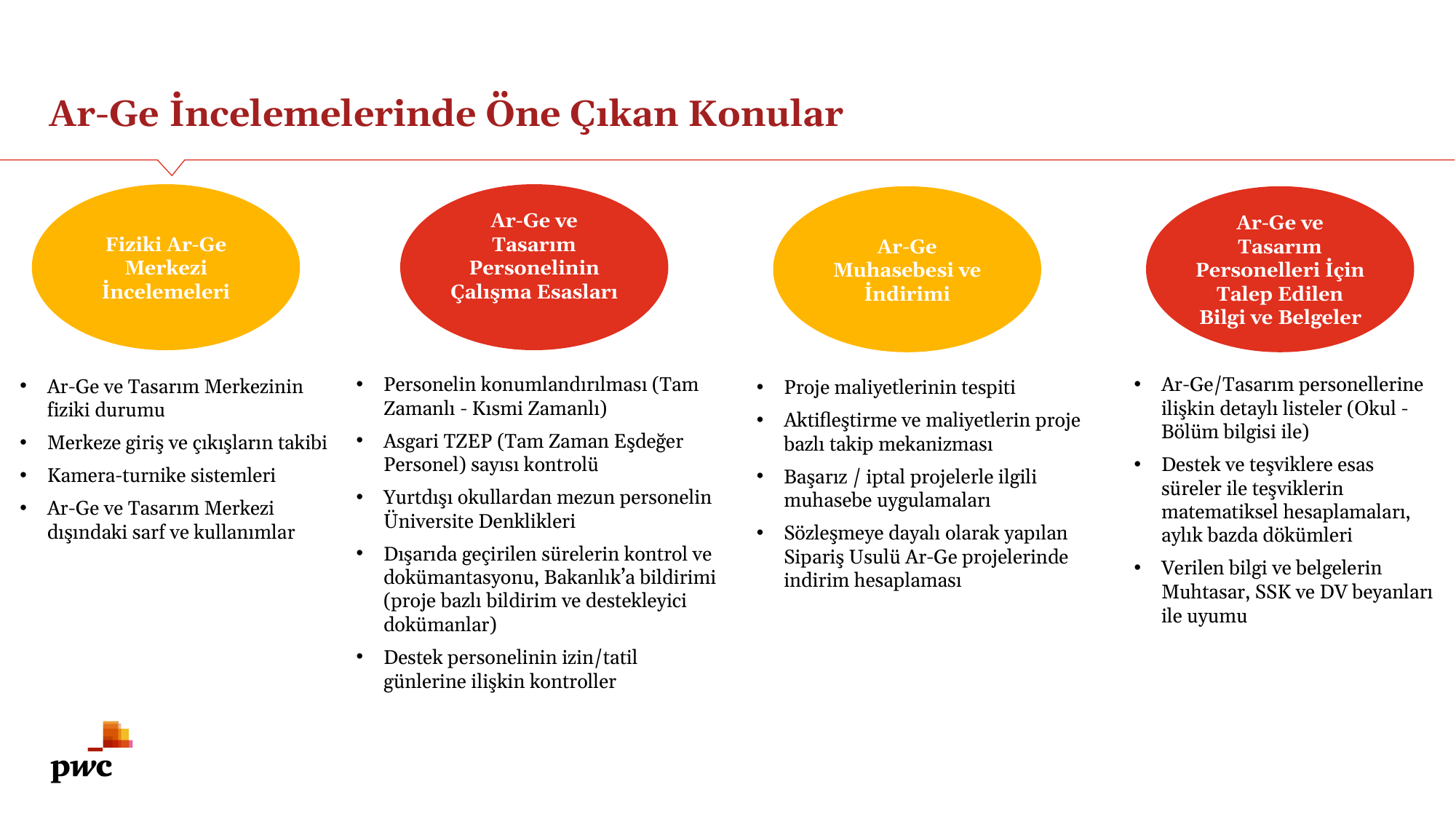

# Ar-Ge İncelemelerinde Öne Çıkan Konular
Fiziki Ar-Ge Merkezi İncelemeleri
Ar-Ge ve Tasarım Personelinin Çalışma Esasları

Ar-Ge Muhasebesi ve İndirimi
Ar-Ge ve Tasarım Personelleri İçin Talep Edilen Bilgi ve Belgeler
Personelin konumlandırılması (Tam Zamanlı - Kısmi Zamanlı)
Asgari TZEP (Tam Zaman Eşdeğer Personel) sayısı kontrolü
Yurtdışı okullardan mezun personelin Üniversite Denklikleri
Dışarıda geçirilen sürelerin kontrol ve dokümantasyonu, Bakanlık’a bildirimi (proje bazlı bildirim ve destekleyici dokümanlar)
Destek personelinin izin/tatil günlerine ilişkin kontroller

Ar-Ge/Tasarım personellerine ilişkin detaylı listeler (Okul - Bölüm bilgisi ile)
Destek ve teşviklere esas süreler ile teşviklerin matematiksel hesaplamaları, aylık bazda dökümleri
Verilen bilgi ve belgelerin Muhtasar, SSK ve DV beyanları ile uyumu
Ar-Ge ve Tasarım Merkezinin fiziki durumu
Merkeze giriş ve çıkışların takibi
Kamera-turnike sistemleri
Ar-Ge ve Tasarım Merkezi dışındaki sarf ve kullanımlar

Proje maliyetlerinin tespiti
Aktifleştirme ve maliyetlerin proje bazlı takip mekanizması
Başarız / iptal projelerle ilgili muhasebe uygulamaları
Sözleşmeye dayalı olarak yapılan Sipariş Usulü Ar-Ge projelerinde indirim hesaplaması